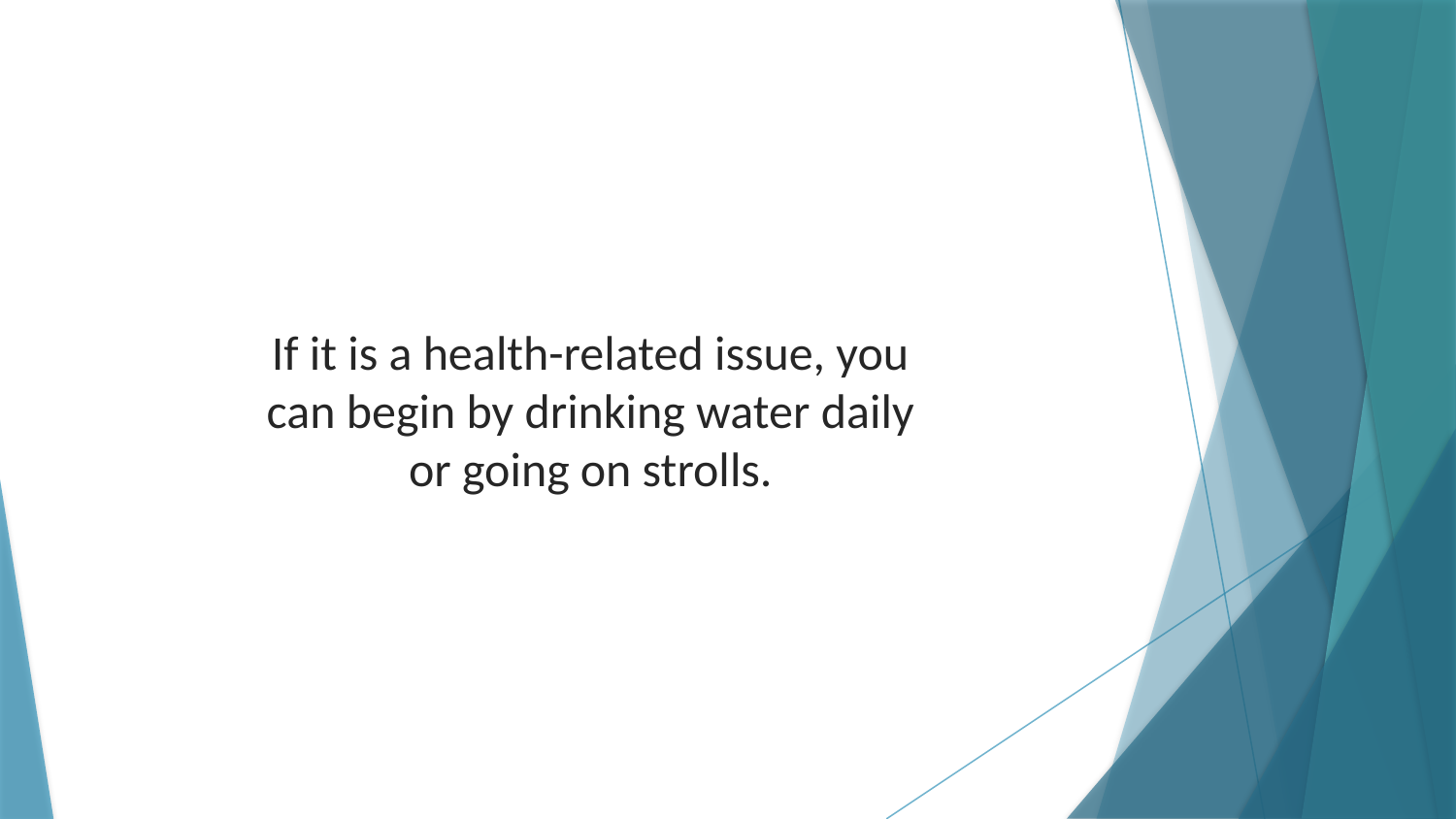

If it is a health-related issue, you can begin by drinking water daily or going on strolls.